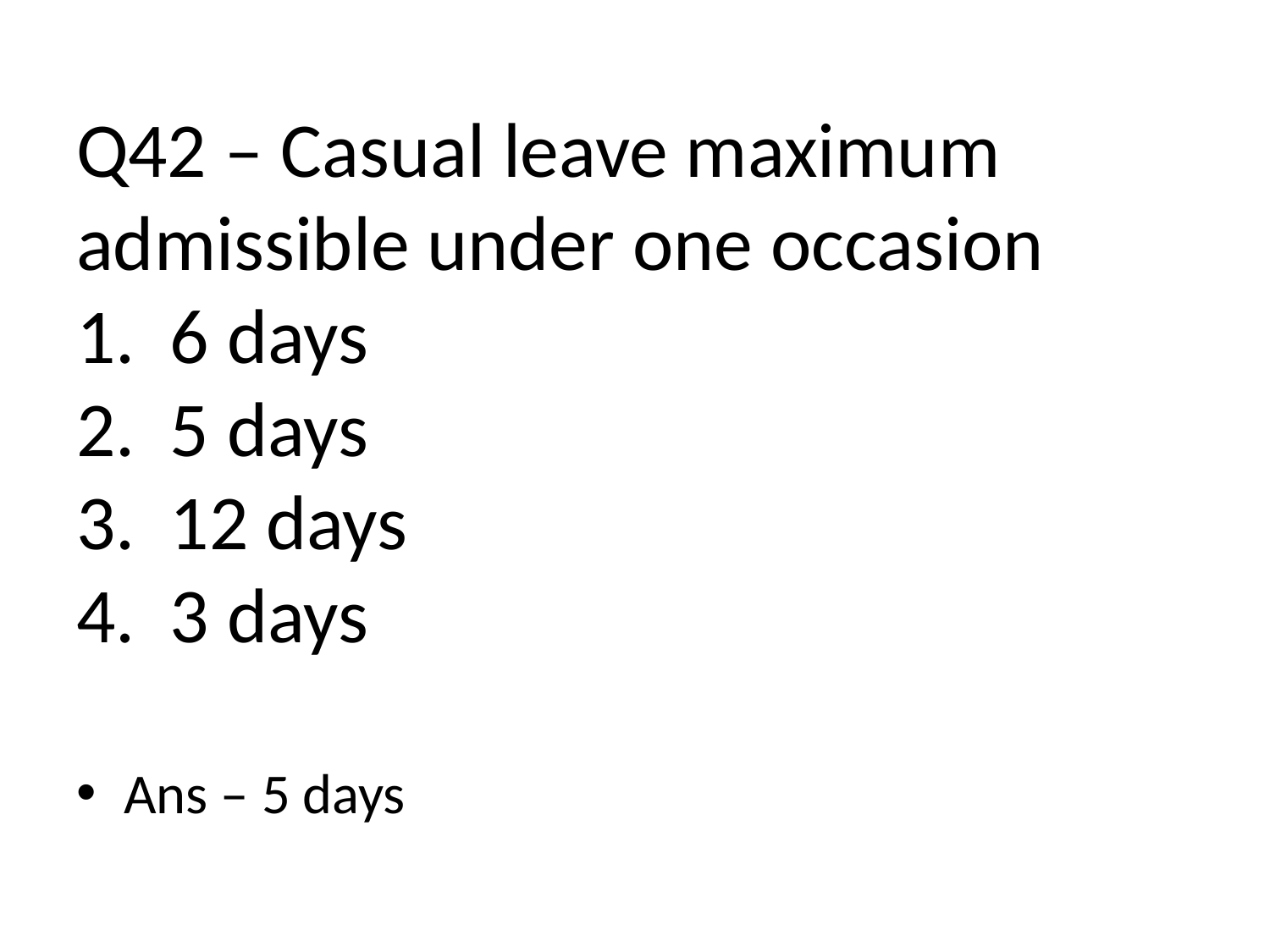

# Q42 – Casual leave maximum admissible under one occasion 1.  6 days 2.  5 days 3.  12 days 4.  3 days
Ans – 5 days